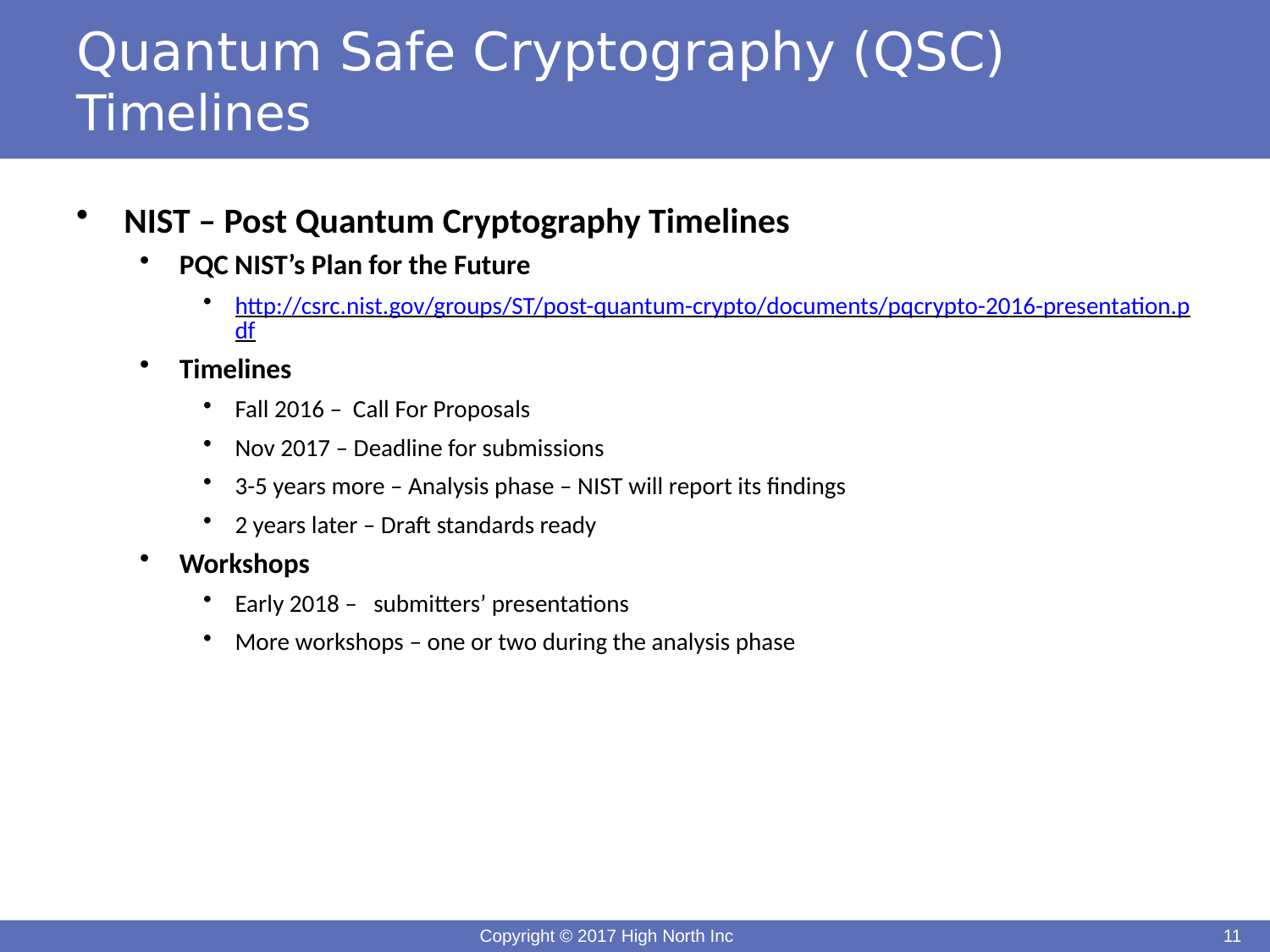

# Quantum Safe Cryptography (QSC) Timelines

NIST – Post Quantum Cryptography Timelines
PQC NIST’s Plan for the Future
http://csrc.nist.gov/groups/ST/post-quantum-crypto/documents/pqcrypto-2016-presentation.pdf
Timelines
Fall 2016 –  Call For Proposals
Nov 2017 – Deadline for submissions
3-5 years more – Analysis phase – NIST will report its findings
2 years later – Draft standards ready
Workshops
Early 2018 –   submitters’ presentations
More workshops – one or two during the analysis phase

Copyright © 2017 High North Inc
11